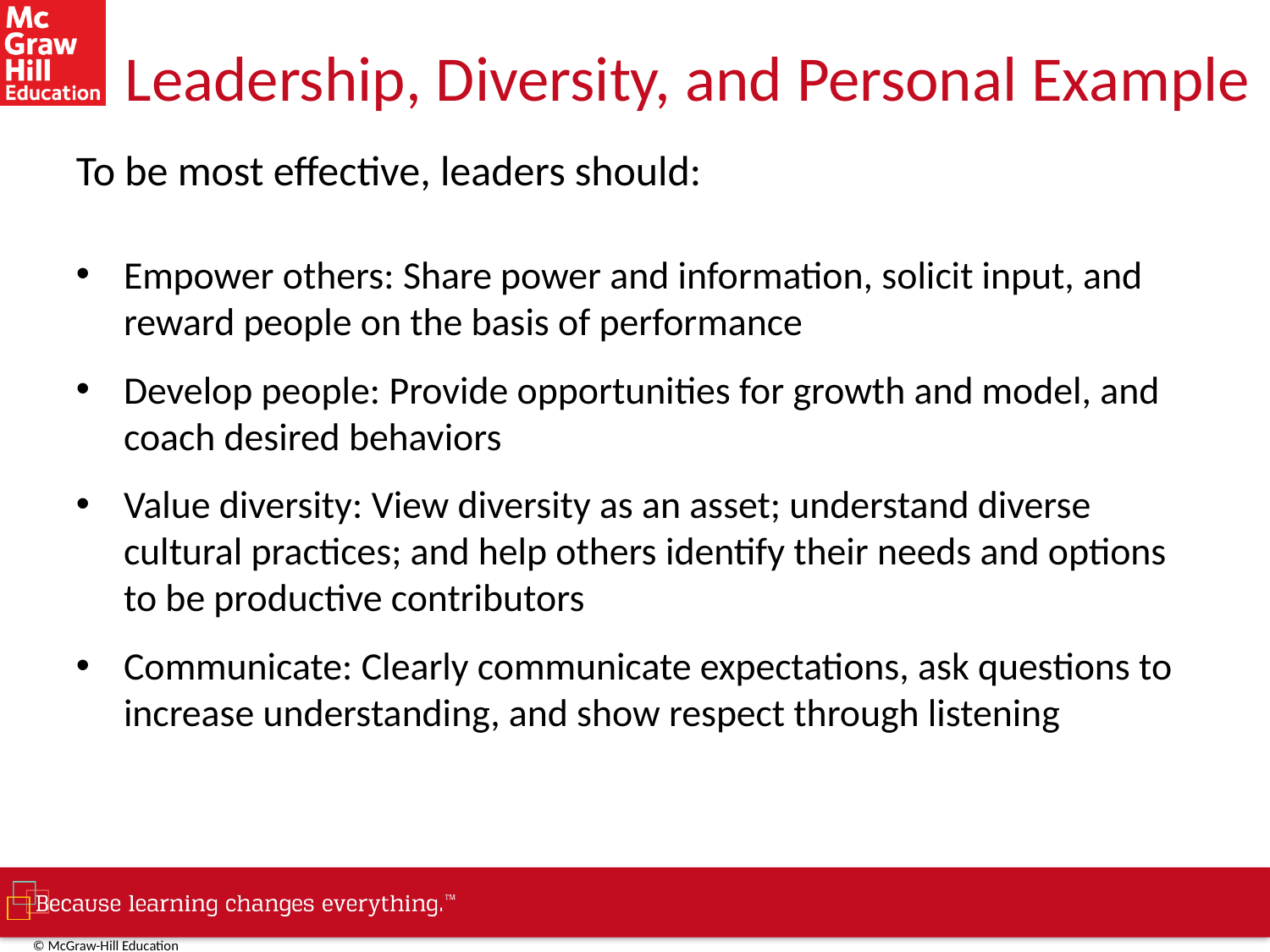

# Leadership, Diversity, and Personal Example
To be most effective, leaders should:

Empower others: Share power and information, solicit input, and reward people on the basis of performance
Develop people: Provide opportunities for growth and model, and coach desired behaviors
Value diversity: View diversity as an asset; understand diverse cultural practices; and help others identify their needs and options to be productive contributors
Communicate: Clearly communicate expectations, ask questions to increase understanding, and show respect through listening